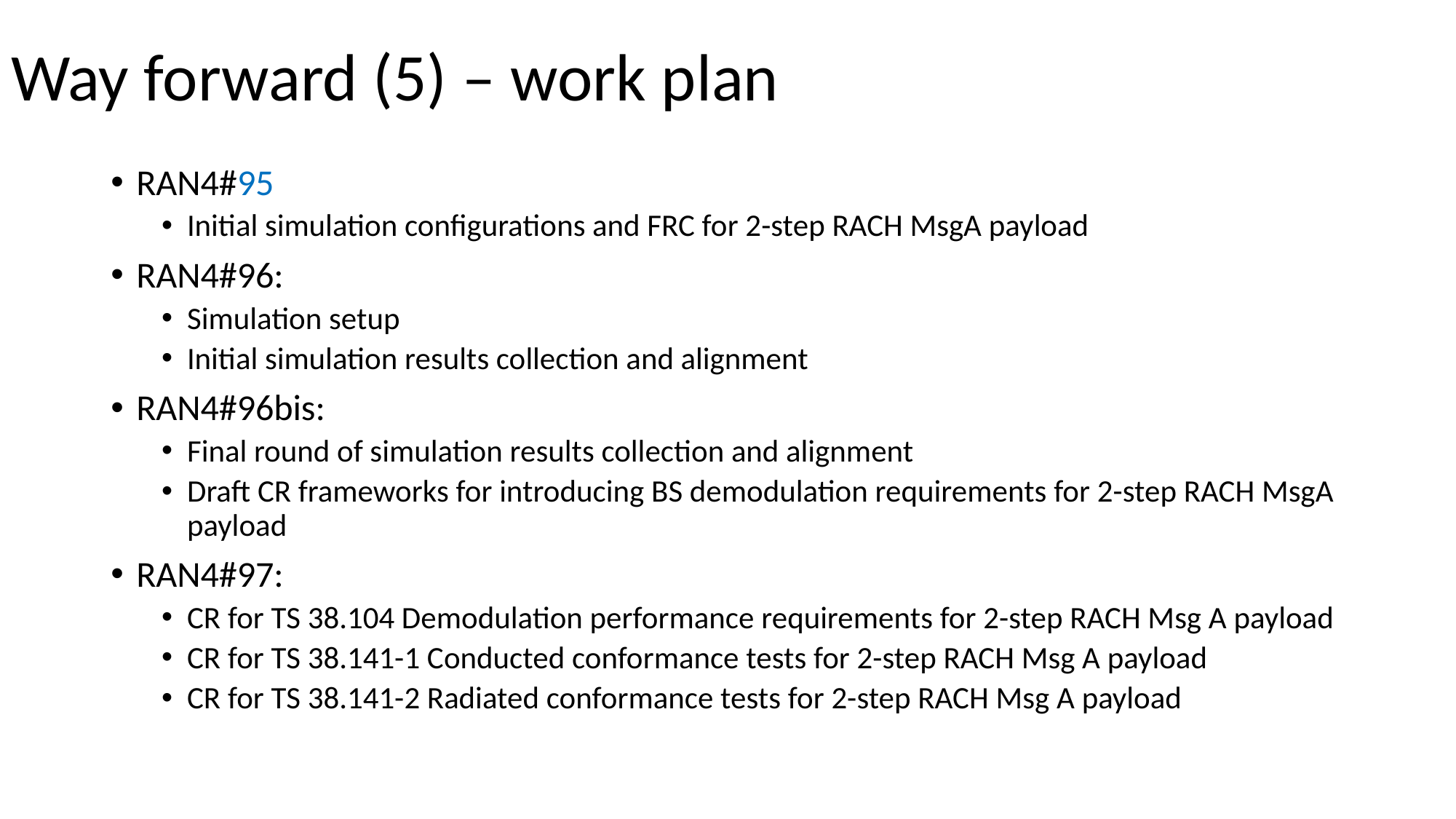

# Way forward (5) – work plan
RAN4#95
Initial simulation configurations and FRC for 2-step RACH MsgA payload
RAN4#96:
Simulation setup
Initial simulation results collection and alignment
RAN4#96bis:
Final round of simulation results collection and alignment
Draft CR frameworks for introducing BS demodulation requirements for 2-step RACH MsgA payload
RAN4#97:
CR for TS 38.104 Demodulation performance requirements for 2-step RACH Msg A payload
CR for TS 38.141-1 Conducted conformance tests for 2-step RACH Msg A payload
CR for TS 38.141-2 Radiated conformance tests for 2-step RACH Msg A payload